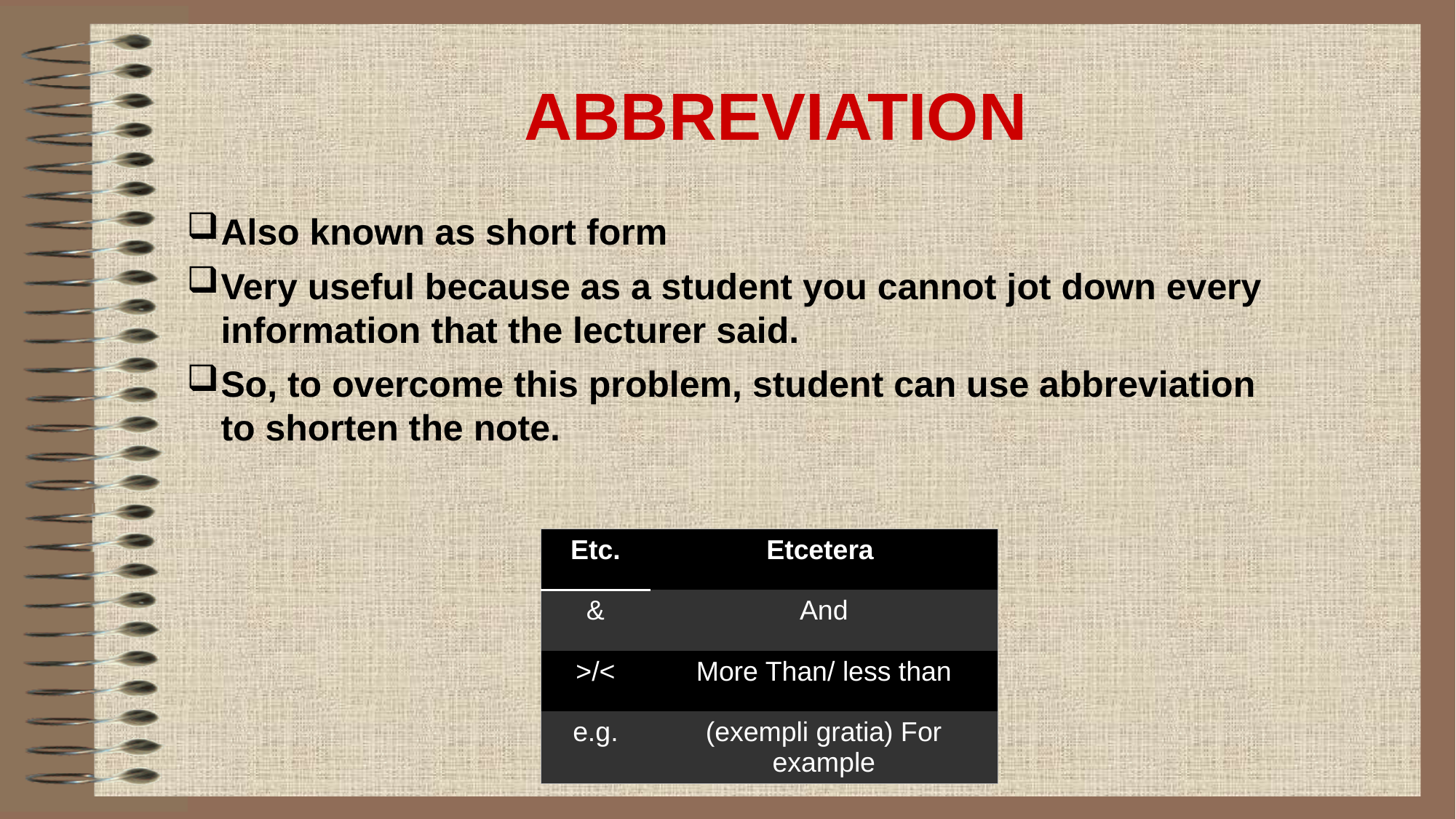

# ABBREVIATION
Also known as short form
Very useful because as a student you cannot jot down every information that the lecturer said.
So, to overcome this problem, student can use abbreviation to shorten the note.

| Etc. | Etcetera |
| --- | --- |
| & | And |
| >/< | More Than/ less than |
| e.g. | (exempli gratia) For example |